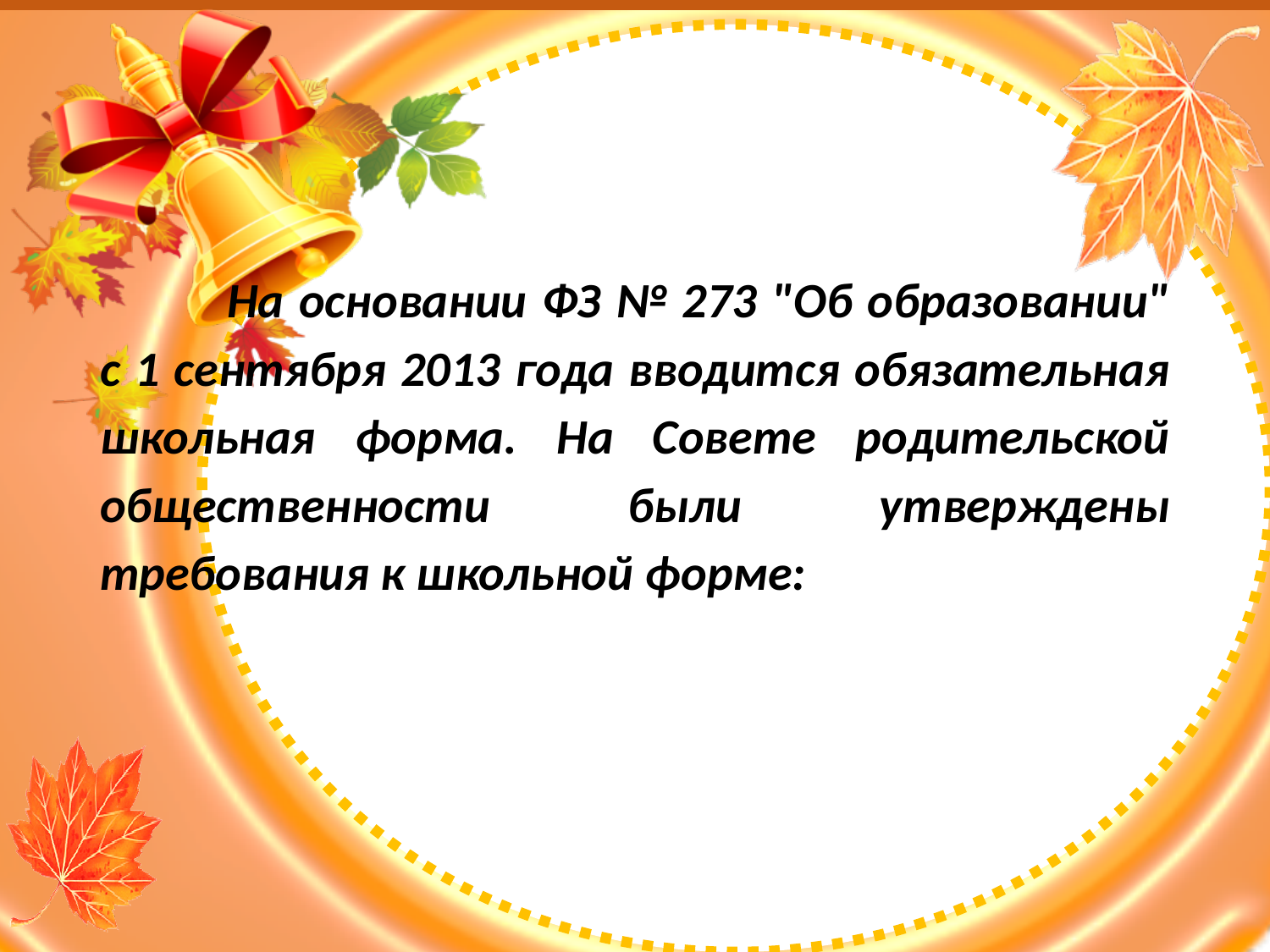

#
	На основании ФЗ № 273 "Об образовании" с 1 сентября 2013 года вводится обязательная школьная форма. На Совете родительской общественности были утверждены требования к школьной форме: